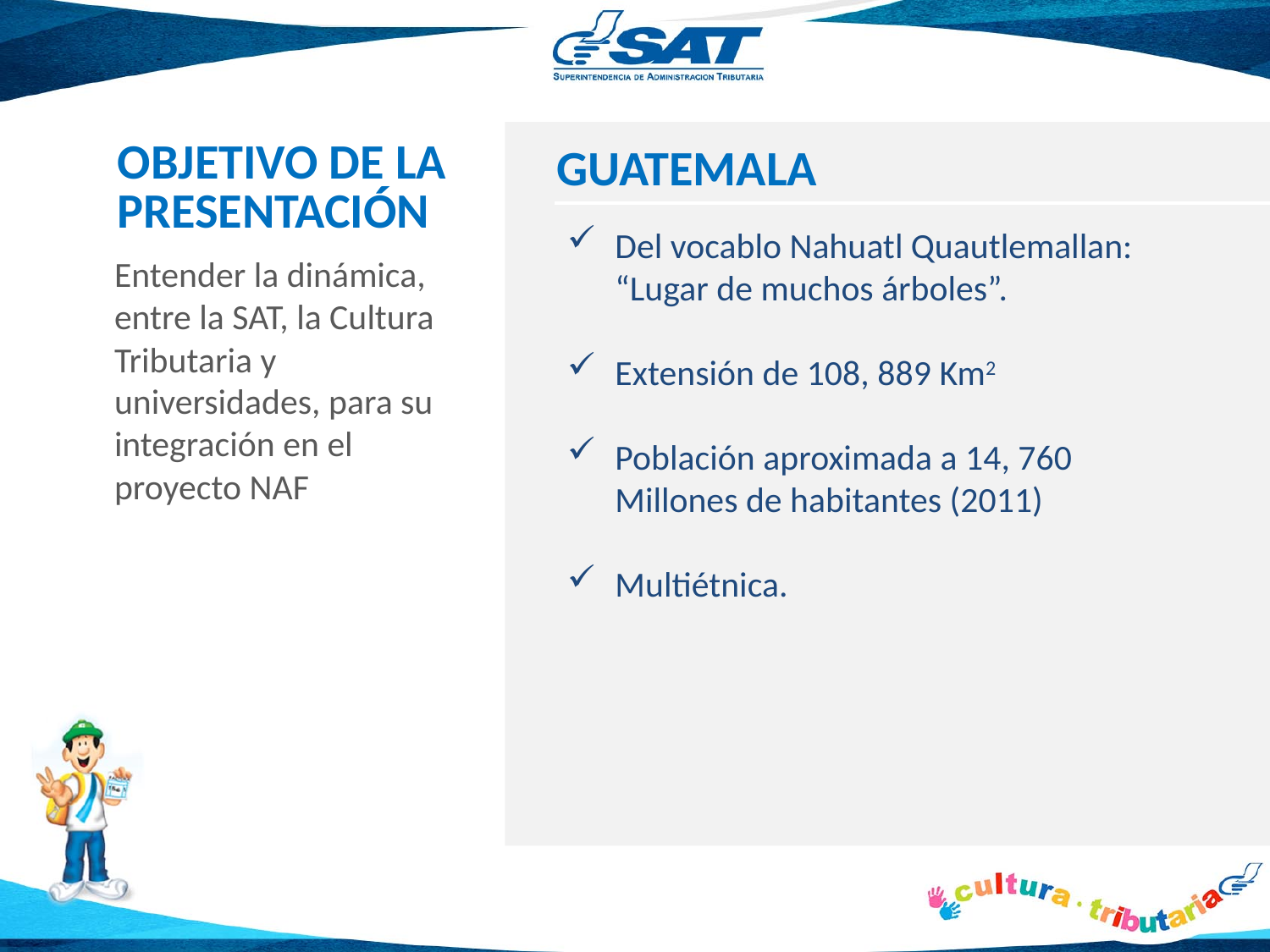

GUATEMALA
Del vocablo Nahuatl Quautlemallan: “Lugar de muchos árboles”.

Extensión de 108, 889 Km2

Población aproximada a 14, 760 Millones de habitantes (2011)

Multiétnica.
OBJETIVO DE LA PRESENTACIÓN
Entender la dinámica, entre la SAT, la Cultura Tributaria y universidades, para su integración en el proyecto NAF